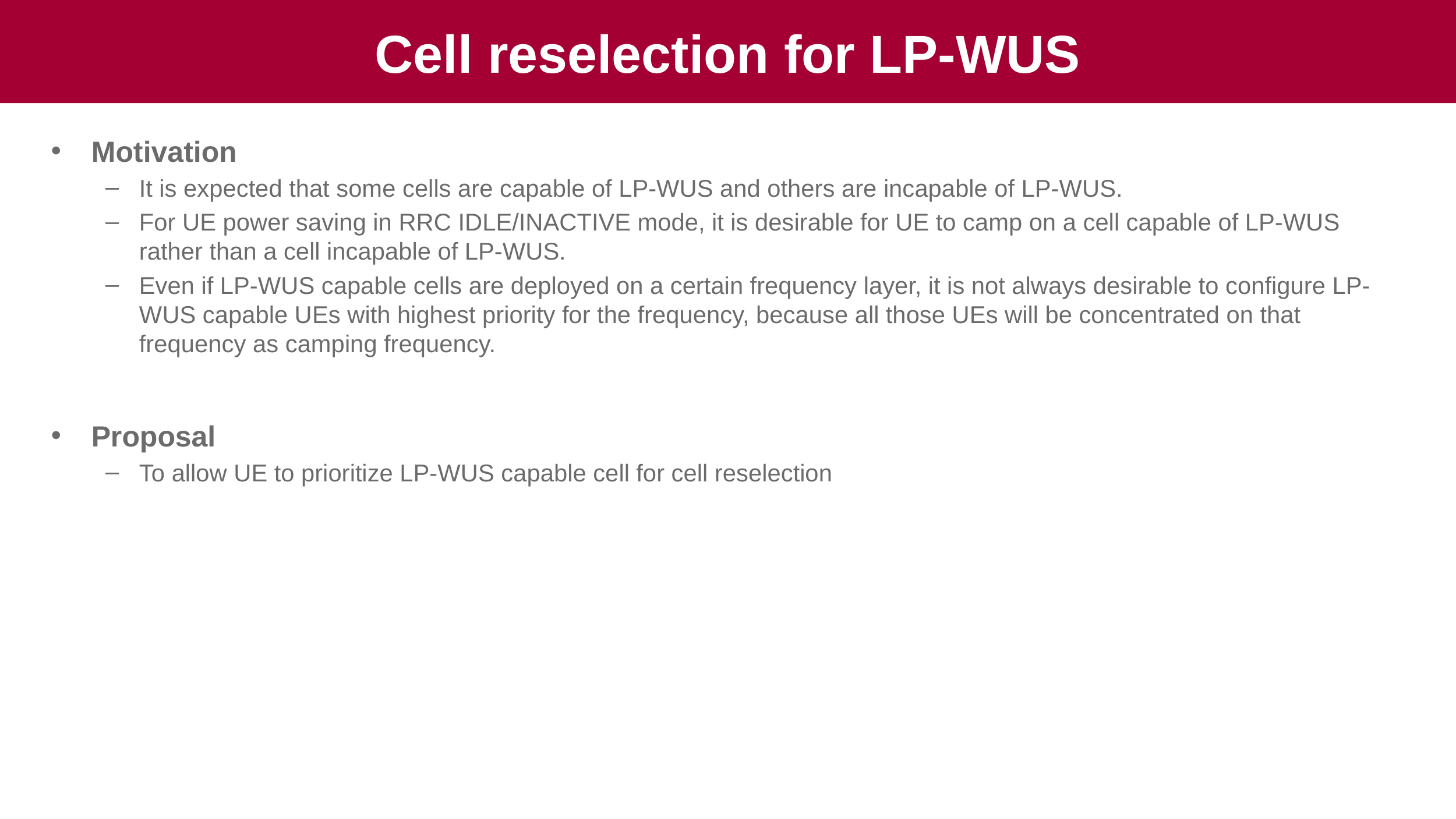

# Cell reselection for LP-WUS
Motivation
It is expected that some cells are capable of LP-WUS and others are incapable of LP-WUS.
For UE power saving in RRC IDLE/INACTIVE mode, it is desirable for UE to camp on a cell capable of LP-WUS rather than a cell incapable of LP-WUS.
Even if LP-WUS capable cells are deployed on a certain frequency layer, it is not always desirable to configure LP-WUS capable UEs with highest priority for the frequency, because all those UEs will be concentrated on that frequency as camping frequency.

Proposal
To allow UE to prioritize LP-WUS capable cell for cell reselection